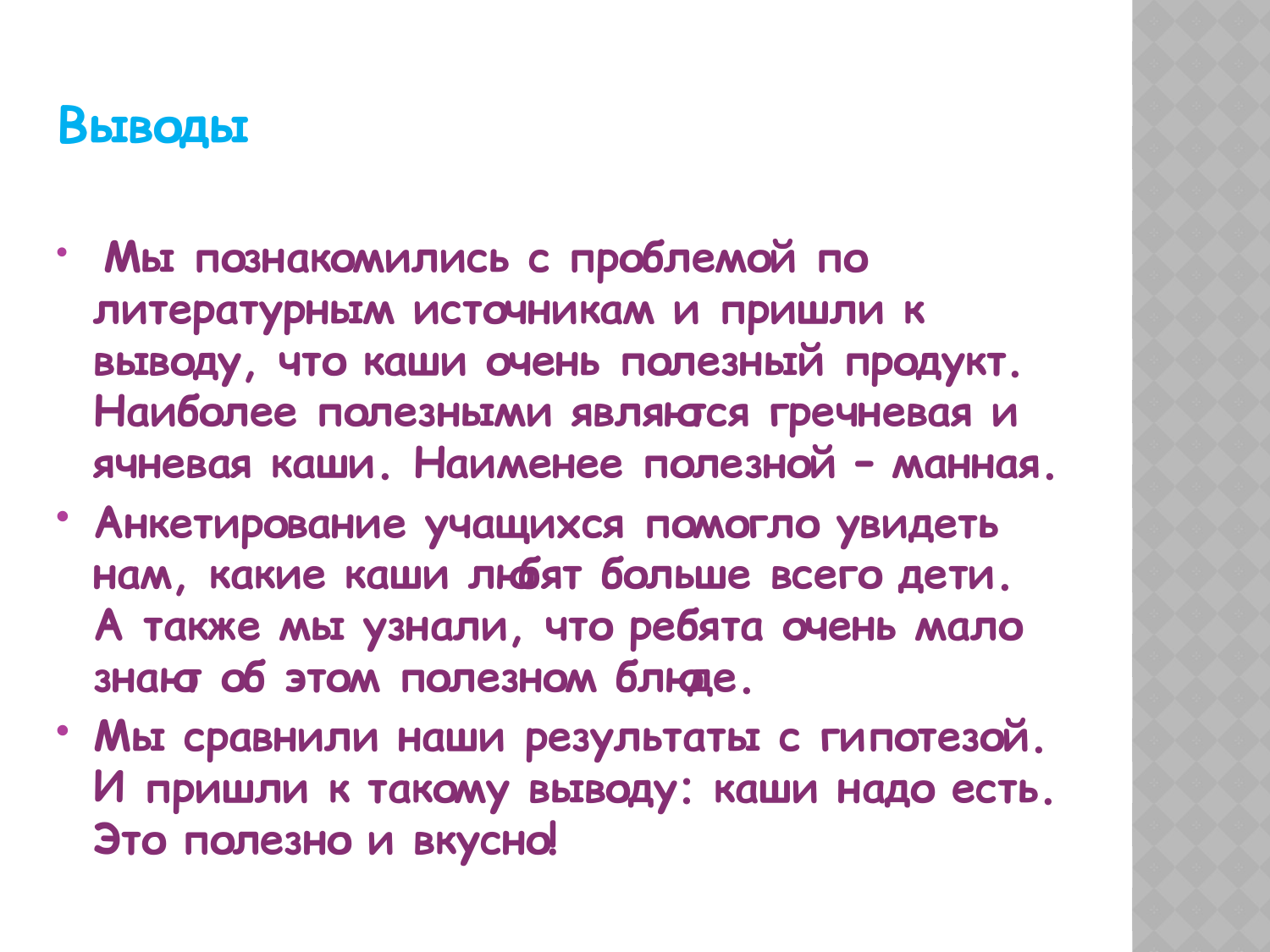

#
Выводы

 Мы познакомились с проблемой по литературным источникам и пришли к выводу, что каши очень полезный продукт. Наиболее полезными являются гречневая и ячневая каши. Наименее полезной – манная.
Анкетирование учащихся помогло увидеть нам, какие каши любят больше всего дети. А также мы узнали, что ребята очень мало знают об этом полезном блюде.
Мы сравнили наши результаты с гипотезой. И пришли к такому выводу: каши надо есть. Это полезно и вкусно!